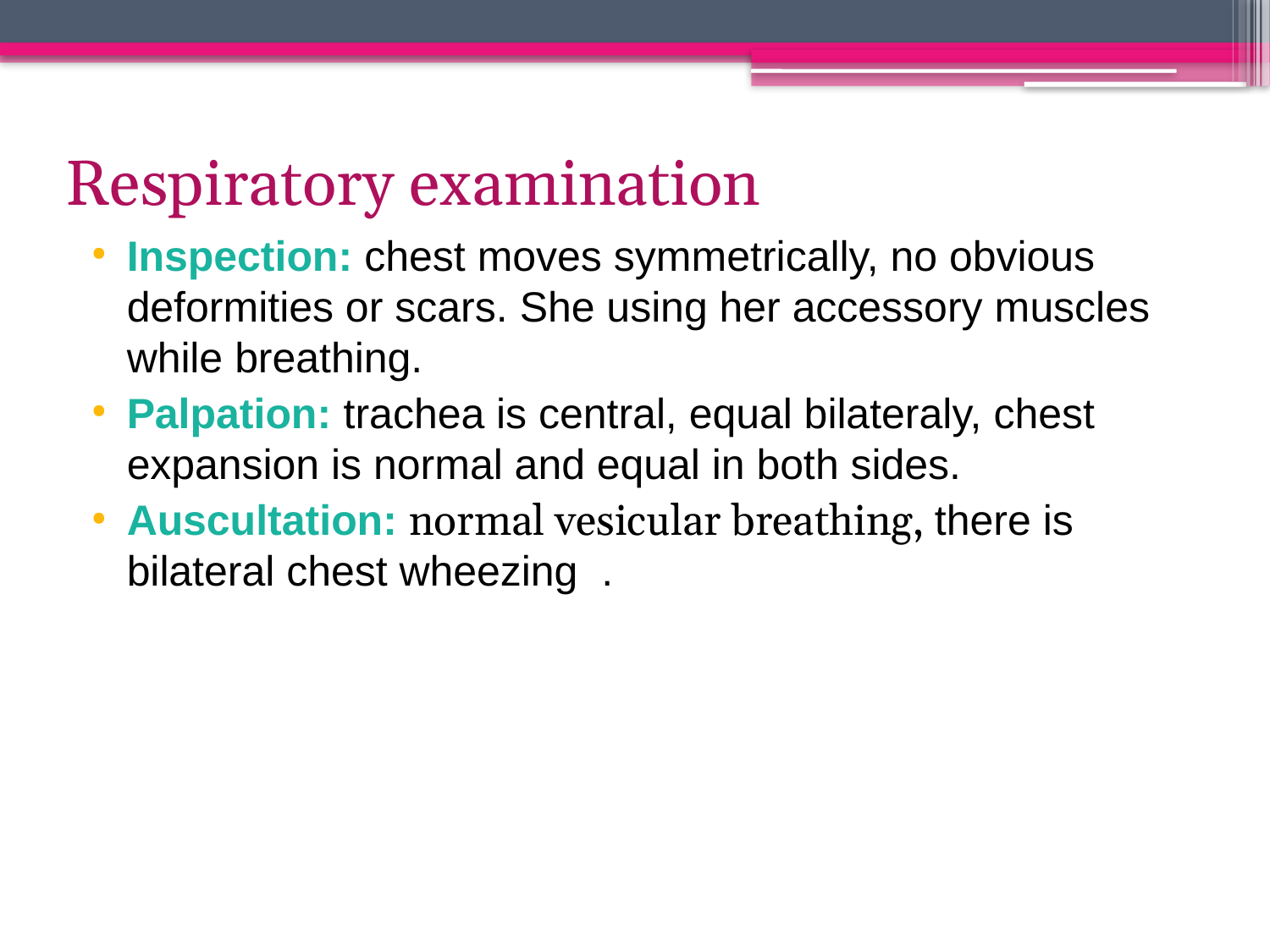

# Respiratory examination
Inspection: chest moves symmetrically, no obvious deformities or scars. She using her accessory muscles while breathing.
Palpation: trachea is central, equal bilateraly, chest expansion is normal and equal in both sides.
Auscultation: normal vesicular breathing, there is bilateral chest wheezing  .